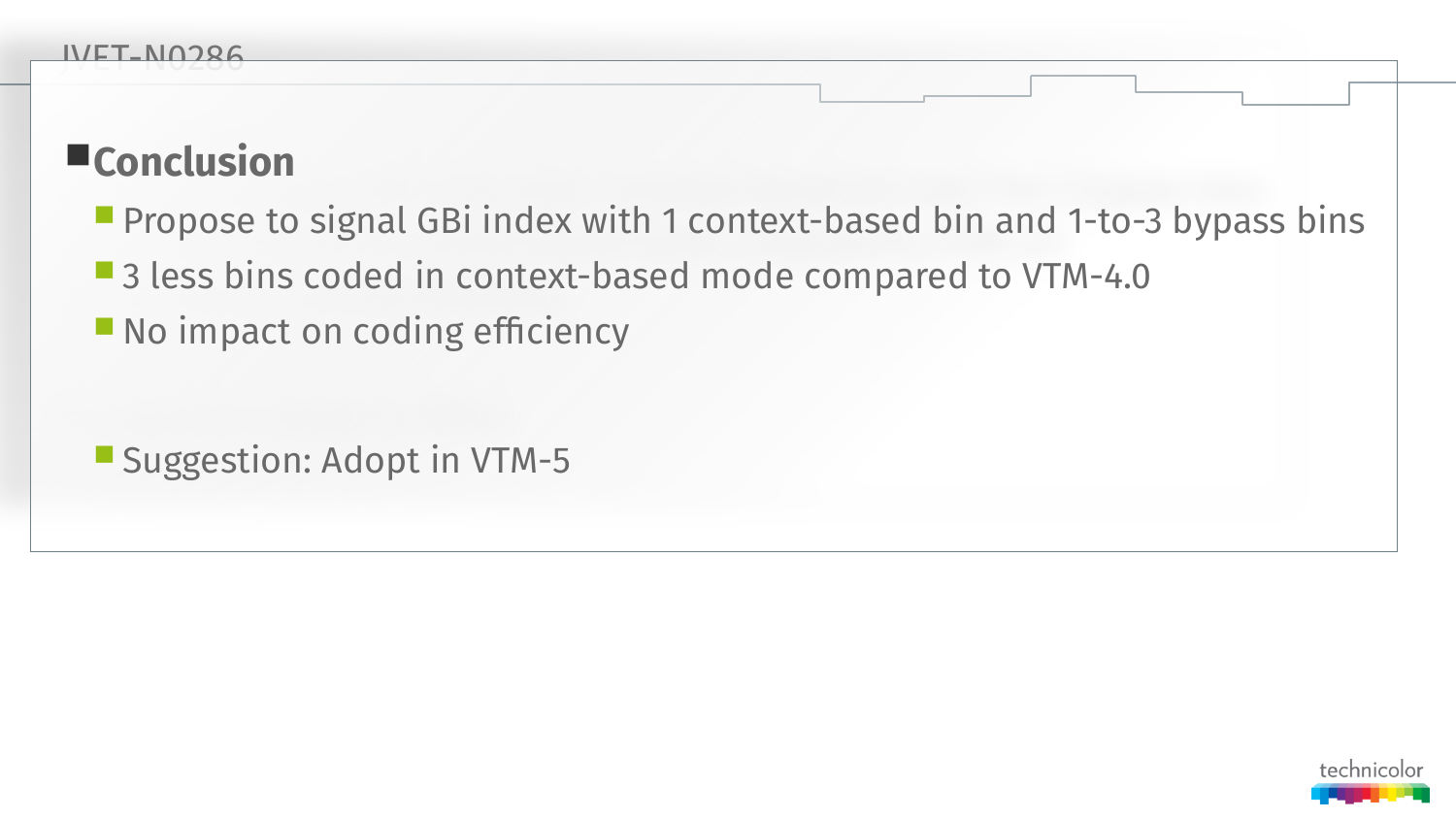

# JVET-N0286
Conclusion
Propose to signal GBi index with 1 context-based bin and 1-to-3 bypass bins
3 less bins coded in context-based mode compared to VTM-4.0
No impact on coding efficiency

Suggestion: Adopt in VTM-5